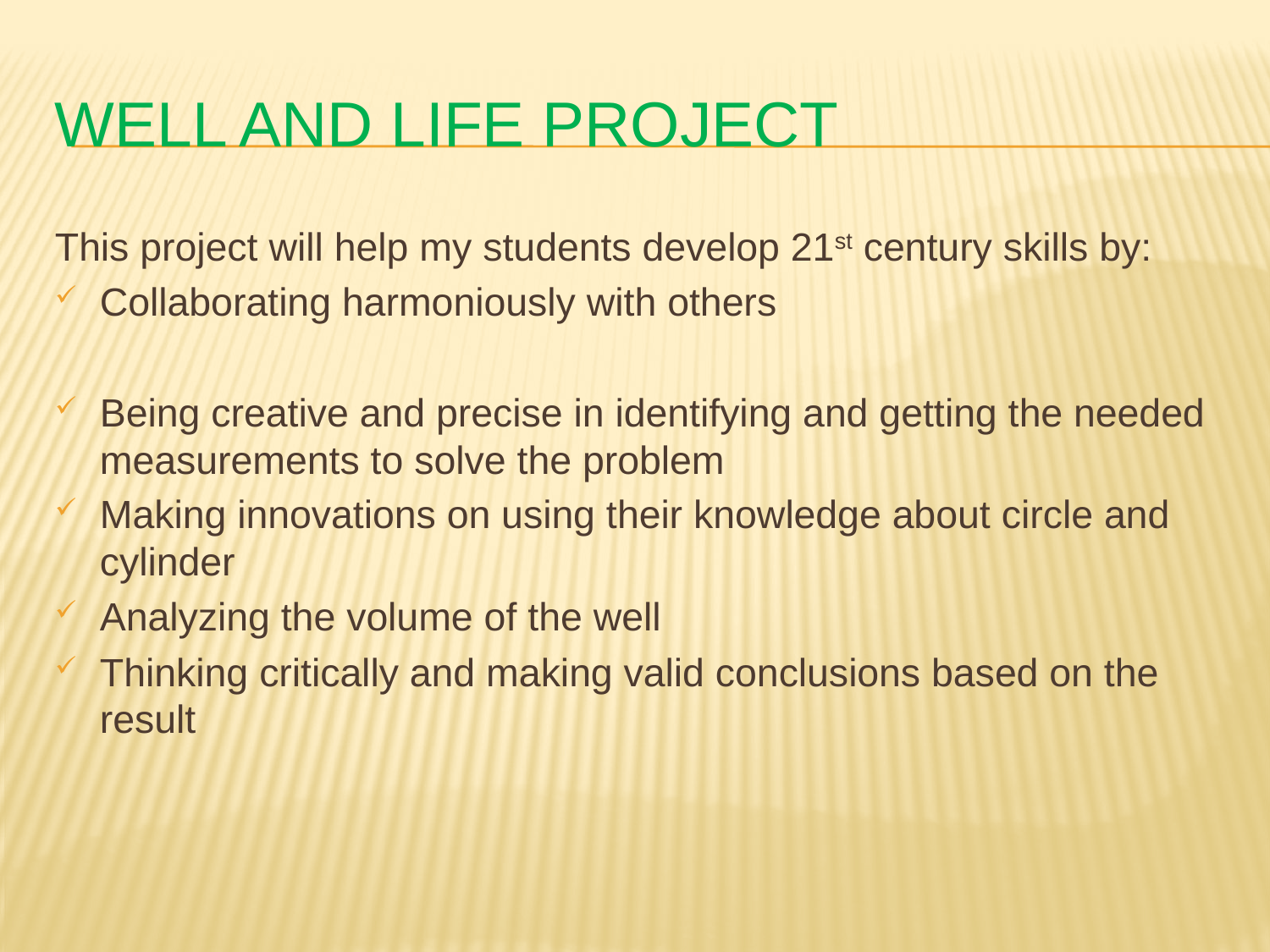

# Well and Life Project
This project will help my students develop 21st century skills by:
	Collaborating harmoniously with others

	Being creative and precise in identifying and getting the needed measurements to solve the problem
	Making innovations on using their knowledge about circle and cylinder
	Analyzing the volume of the well
	Thinking critically and making valid conclusions based on the result